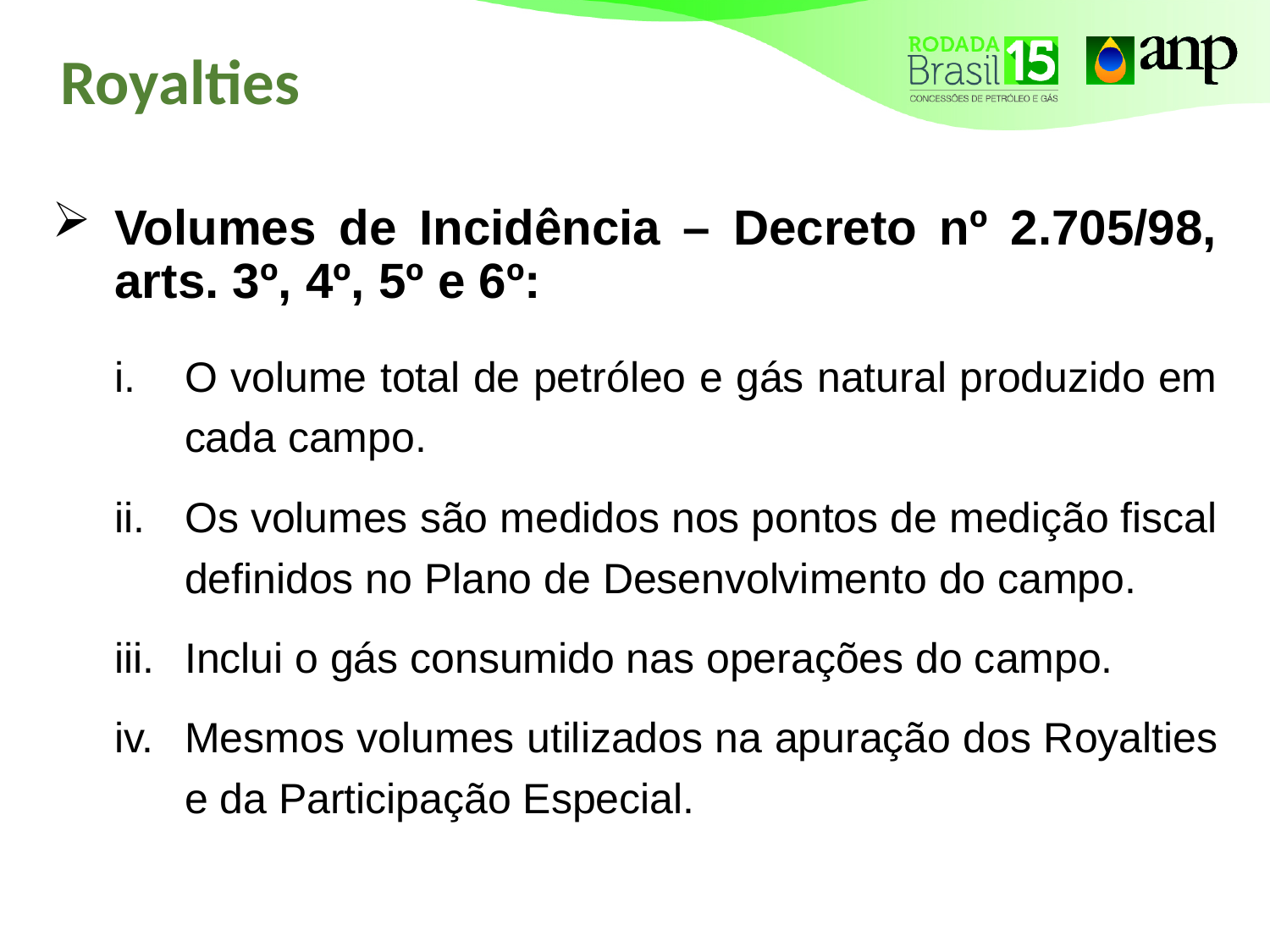

# Royalties
Volumes de Incidência – Decreto nº 2.705/98, arts. 3º, 4º, 5º e 6º:
O volume total de petróleo e gás natural produzido em cada campo.
Os volumes são medidos nos pontos de medição fiscal definidos no Plano de Desenvolvimento do campo.
Inclui o gás consumido nas operações do campo.
Mesmos volumes utilizados na apuração dos Royalties e da Participação Especial.